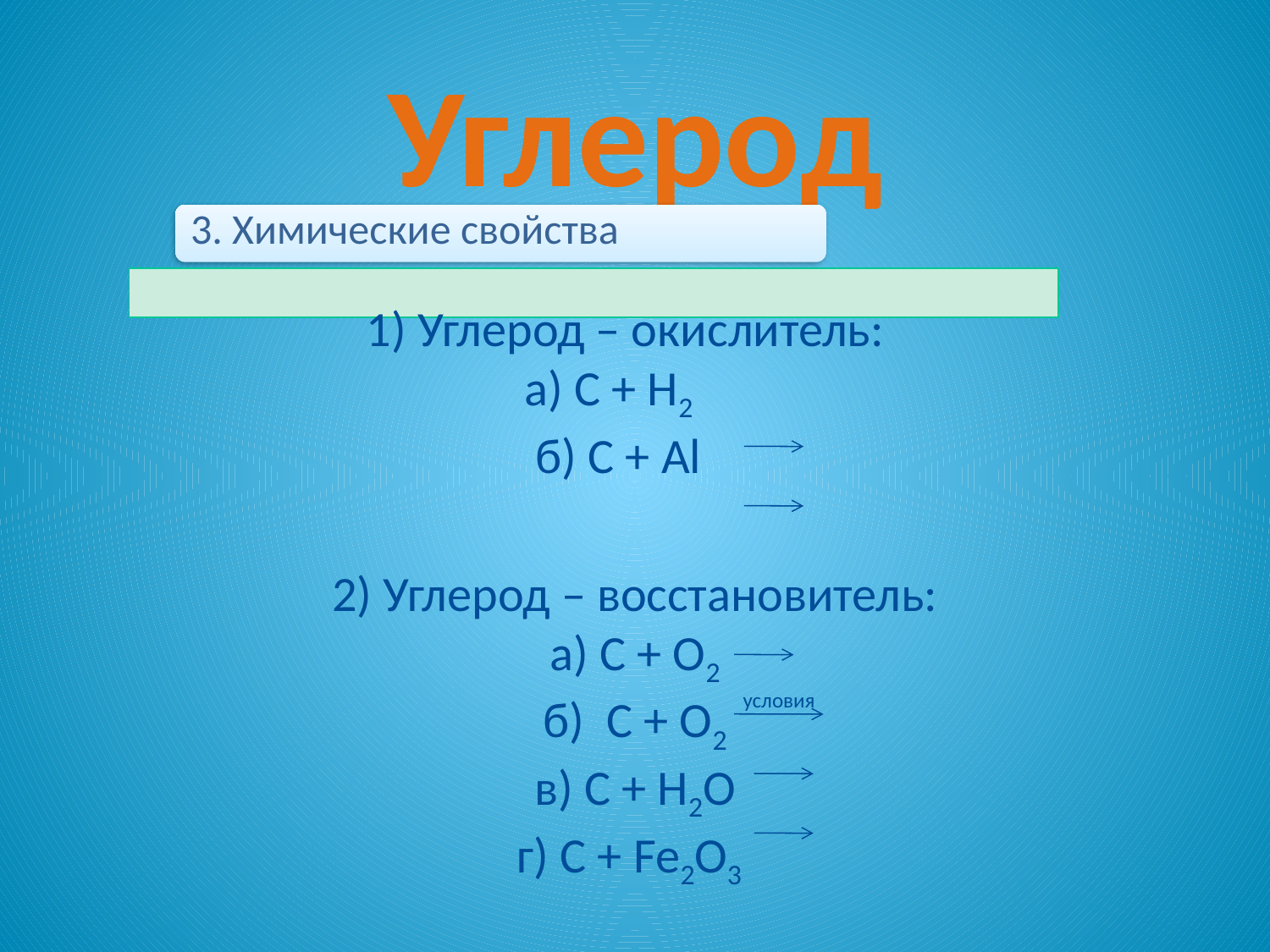

Углерод
3. Химические свойства

1) Углерод – окислитель:
а) С + Н2
б) С + Al

2) Углерод – восстановитель:
а) С + О2
б)  С + О2
в) С + Н2О
г) С + Fe2O3
условия